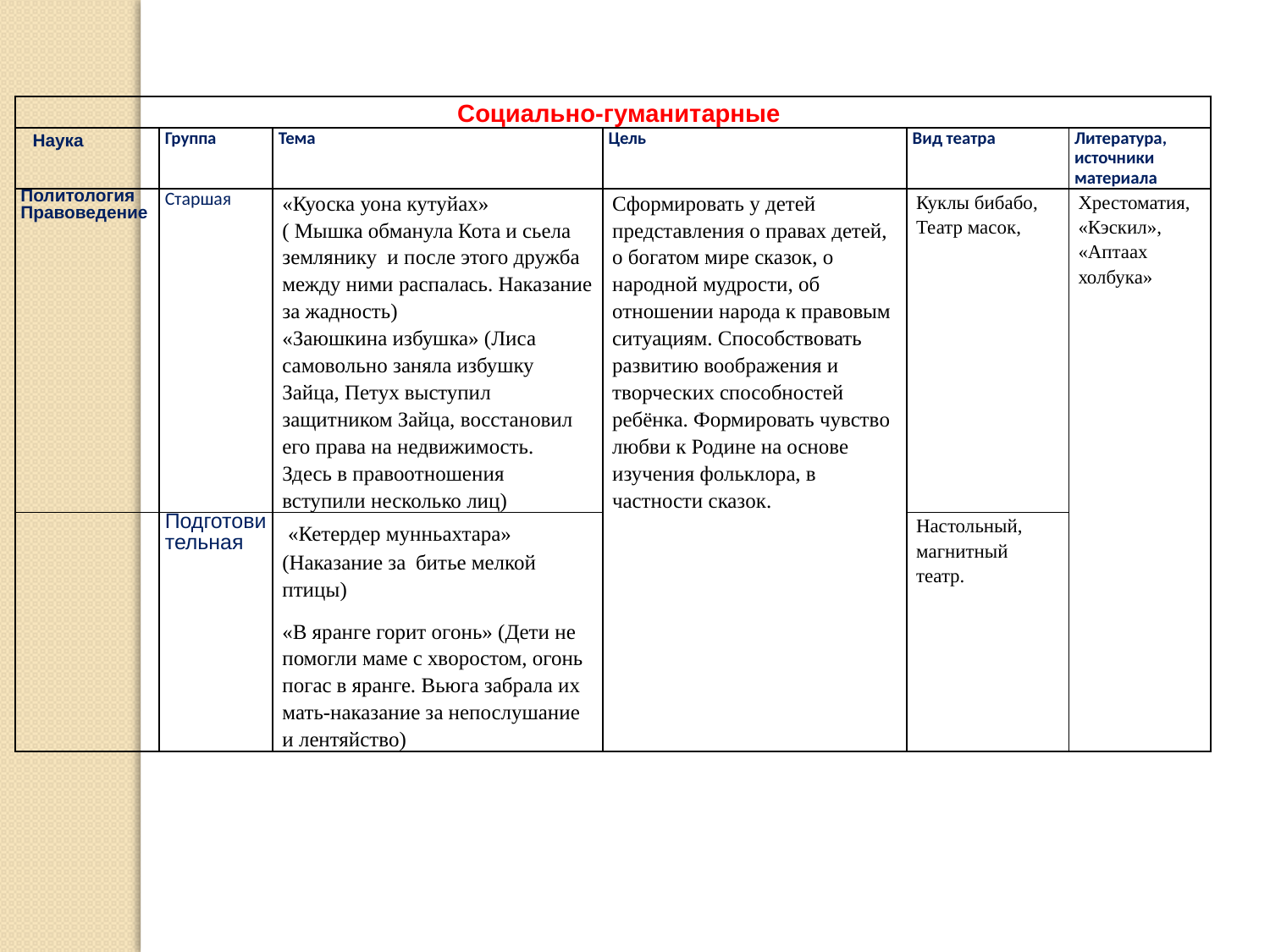

| Социально-гуманитарные |  |  |  |  |  |
| --- | --- | --- | --- | --- | --- |
| Наука | Группа | Тема | Цель | Вид театра | Литература, источники материала |
| Политология Правоведение | Старшая | «Куоска уона кутуйах» ( Мышка обманула Кота и сьела землянику и после этого дружба между ними распалась. Наказание за жадность) «Заюшкина избушка» (Лиса самовольно заняла избушку Зайца, Петух выступил защитником Зайца, восстановил его права на недвижимость. Здесь в правоотношения вступили несколько лиц) | Сформировать у детей представления о правах детей, о богатом мире сказок, о народной мудрости, об отношении народа к правовым ситуациям. Способствовать развитию воображения и творческих способностей ребёнка. Формировать чувство любви к Родине на основе изучения фольклора, в частности сказок. | Куклы бибабо, Театр масок, | Хрестоматия, «Кэскил», «Аптаах холбука» |
|  | Подготовительная | «Кетердер мунньахтара» (Наказание за  битье мелкой птицы) «В яранге горит огонь» (Дети не помогли маме с хворостом, огонь погас в яранге. Вьюга забрала их мать-наказание за непослушание и лентяйство) |  | Настольный, магнитный театр. |  |